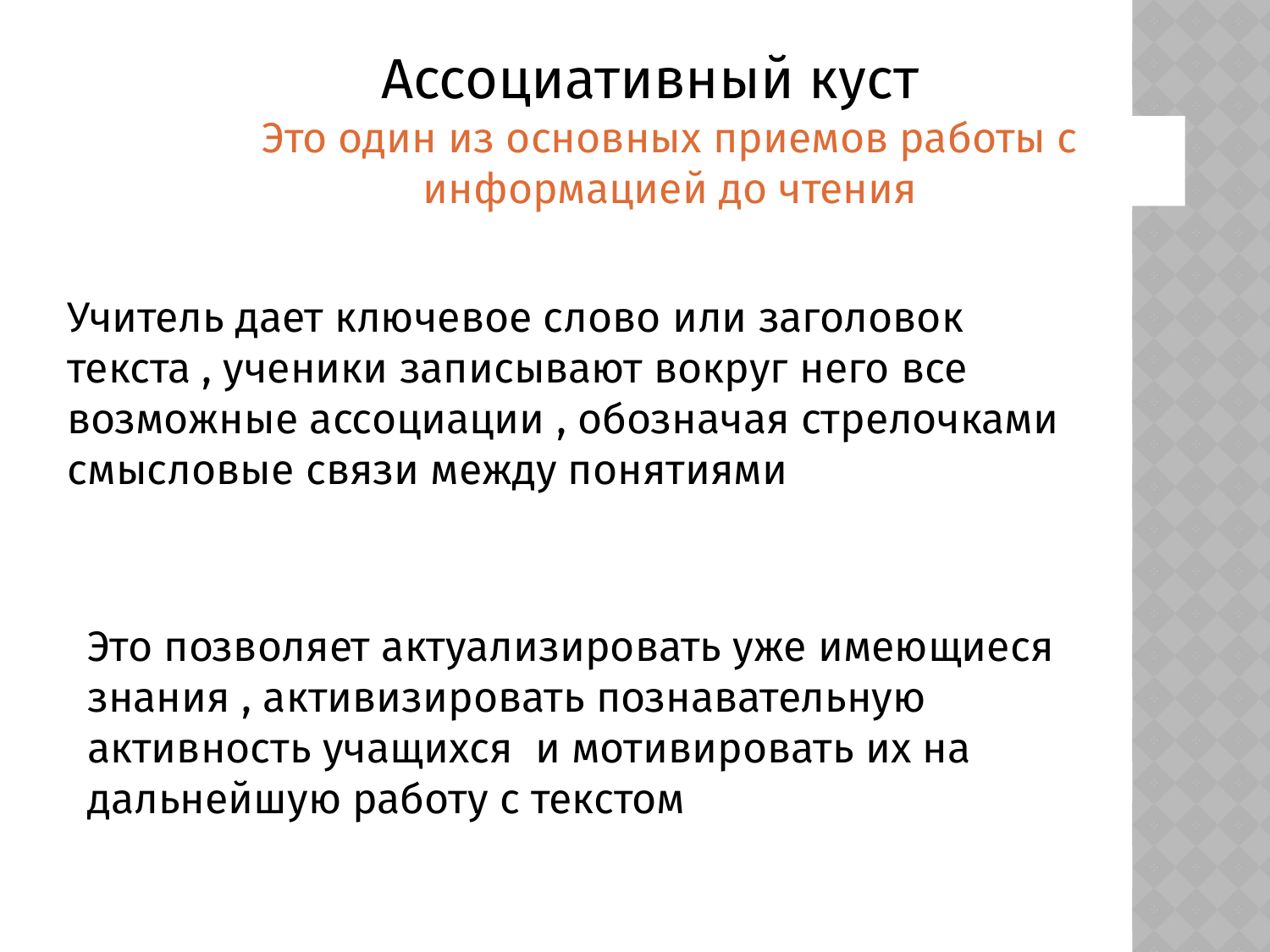

Ассоциативный куст
Это один из основных приемов работы с информацией до чтения
Учитель дает ключевое слово или заголовок текста , ученики записывают вокруг него все возможные ассоциации , обозначая стрелочками смысловые связи между понятиями
Это позволяет актуализировать уже имеющиеся знания , активизировать познавательную активность учащихся  и мотивировать их на дальнейшую работу с текстом